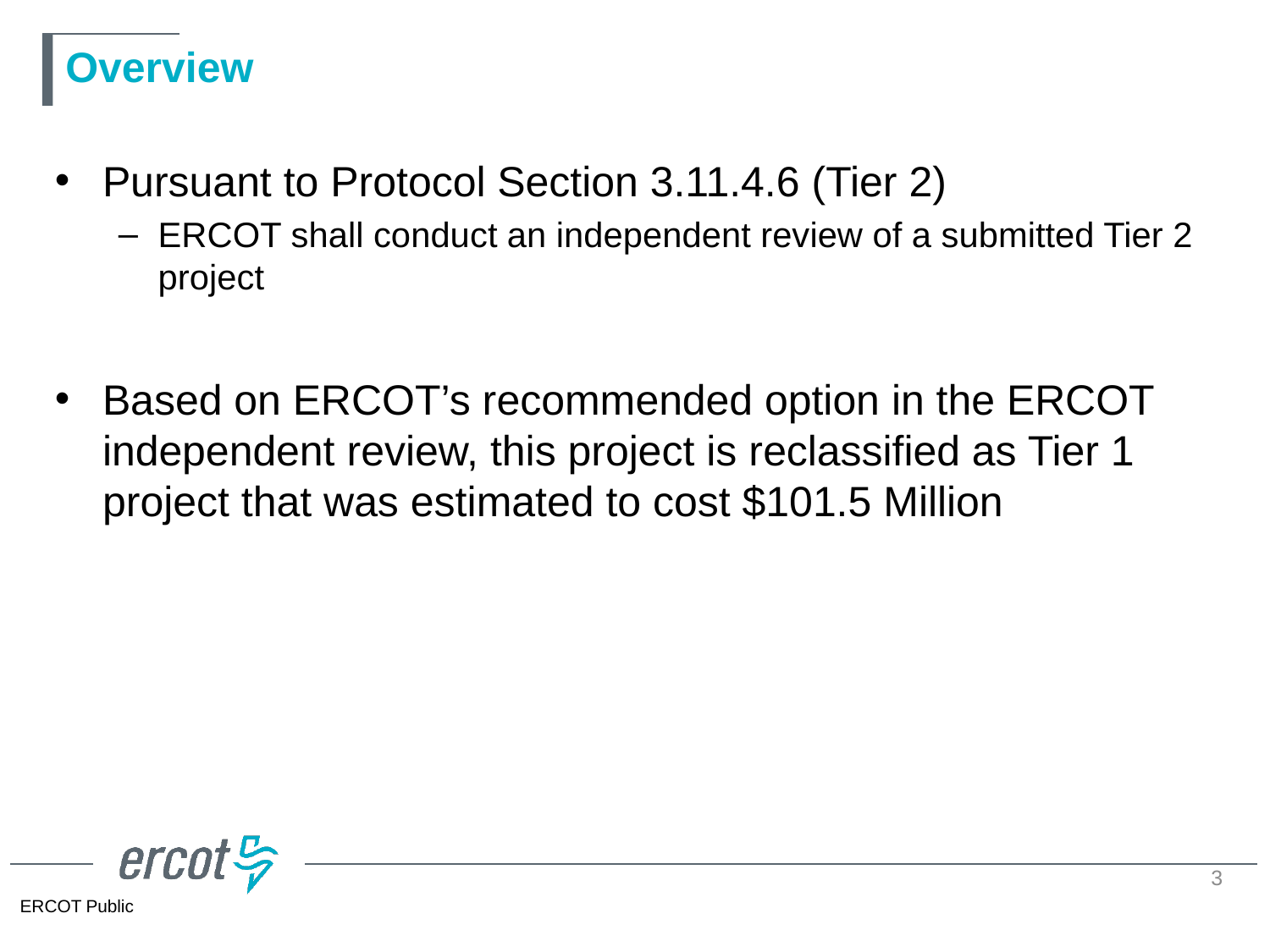

# Overview
Pursuant to Protocol Section 3.11.4.6 (Tier 2)
ERCOT shall conduct an independent review of a submitted Tier 2 project

Based on ERCOT’s recommended option in the ERCOT independent review, this project is reclassified as Tier 1 project that was estimated to cost $101.5 Million
3